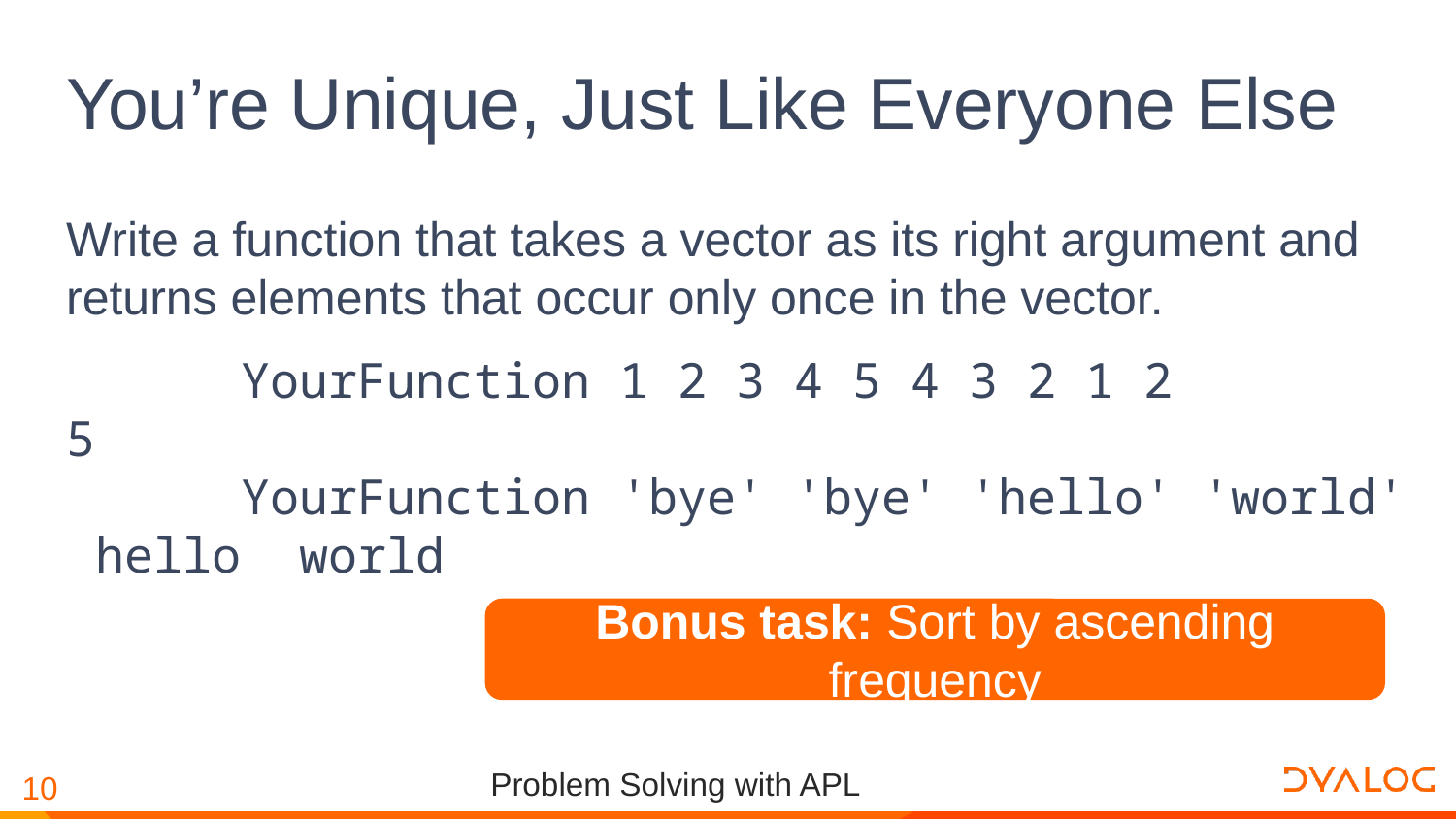

# You’re Unique, Just Like Everyone Else
Write a function that takes a vector as its right argument and returns elements that occur only once in the vector.
      YourFunction 1 2 3 4 5 4 3 2 1 2
5
      YourFunction 'bye' 'bye' 'hello' 'world'
 hello  world
Bonus task: Sort by ascending frequency